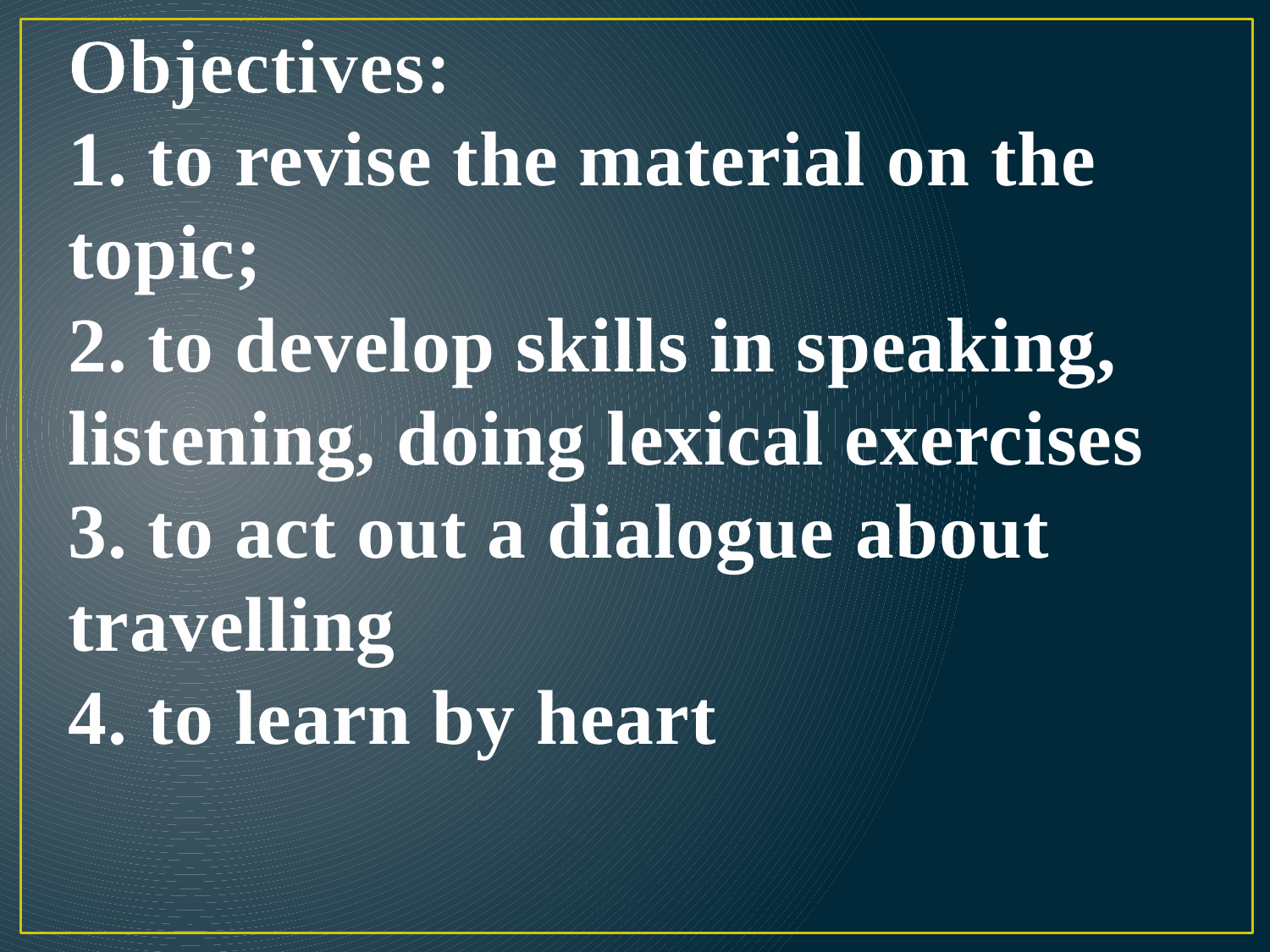

# Objectives: 1. to revise the material on the topic; 2. to develop skills in speaking, listening, doing lexical exercises 3. to act out a dialogue about travelling 4. to learn by heart